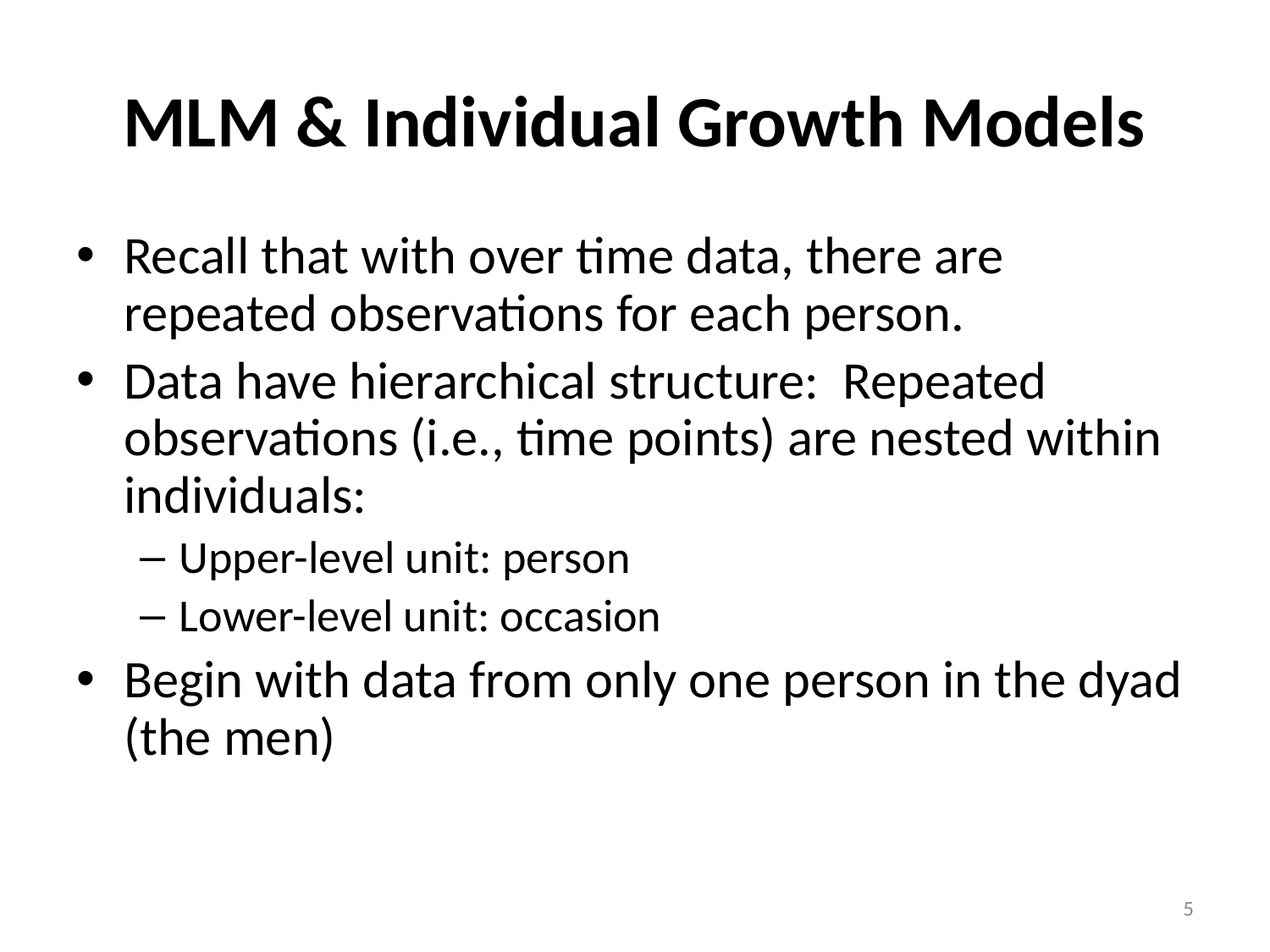

Recall that with over time data, there are repeated observations for each person.
Data have hierarchical structure:  Repeated observations (i.e., time points) are nested within individuals:
Upper-level unit: person
Lower-level unit: occasion
Begin with data from only one person in the dyad (the men)

MLM & Individual Growth Models
5